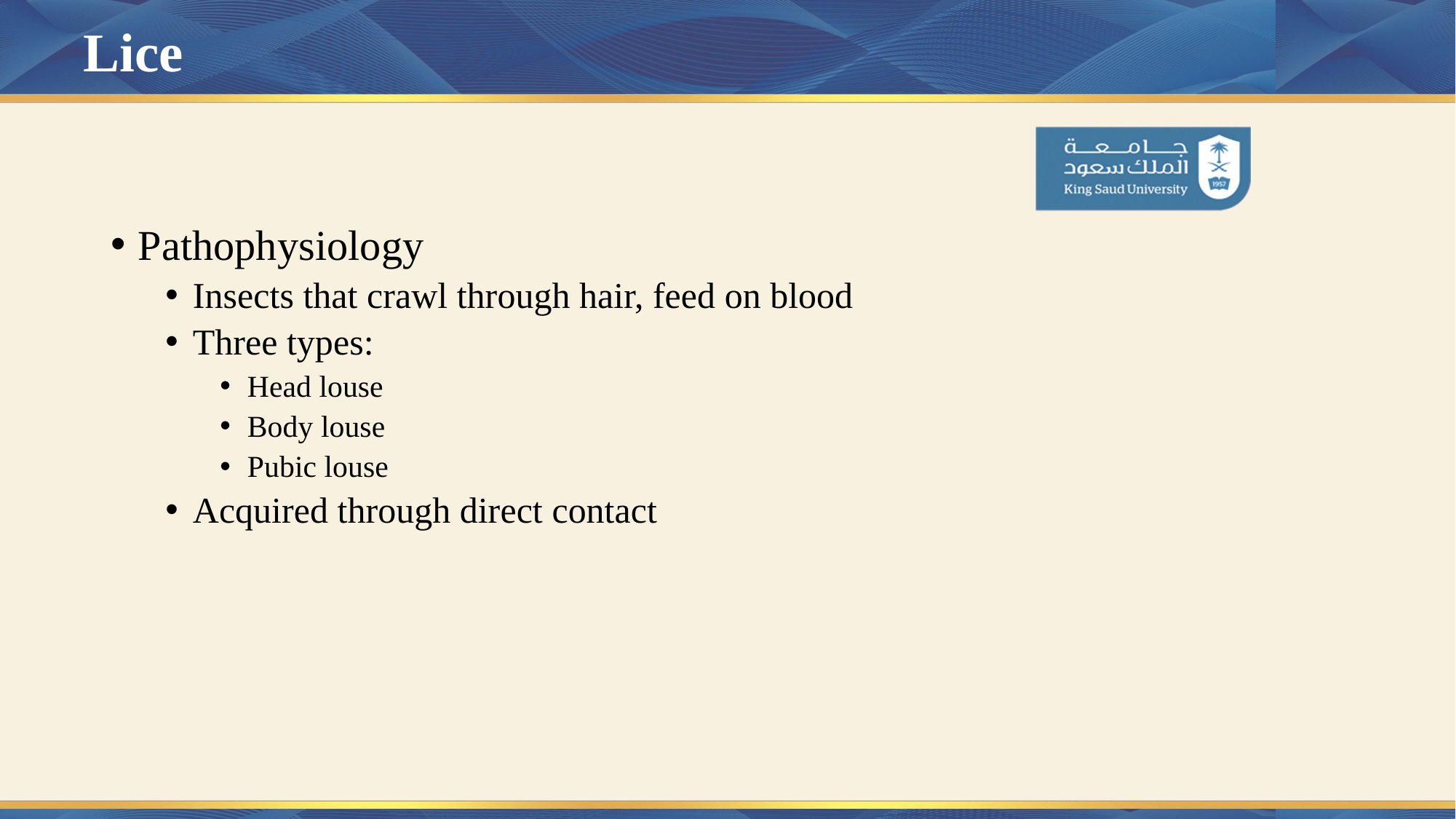

# Lice
Pathophysiology
Insects that crawl through hair, feed on blood
Three types:
Head louse
Body louse
Pubic louse
Acquired through direct contact